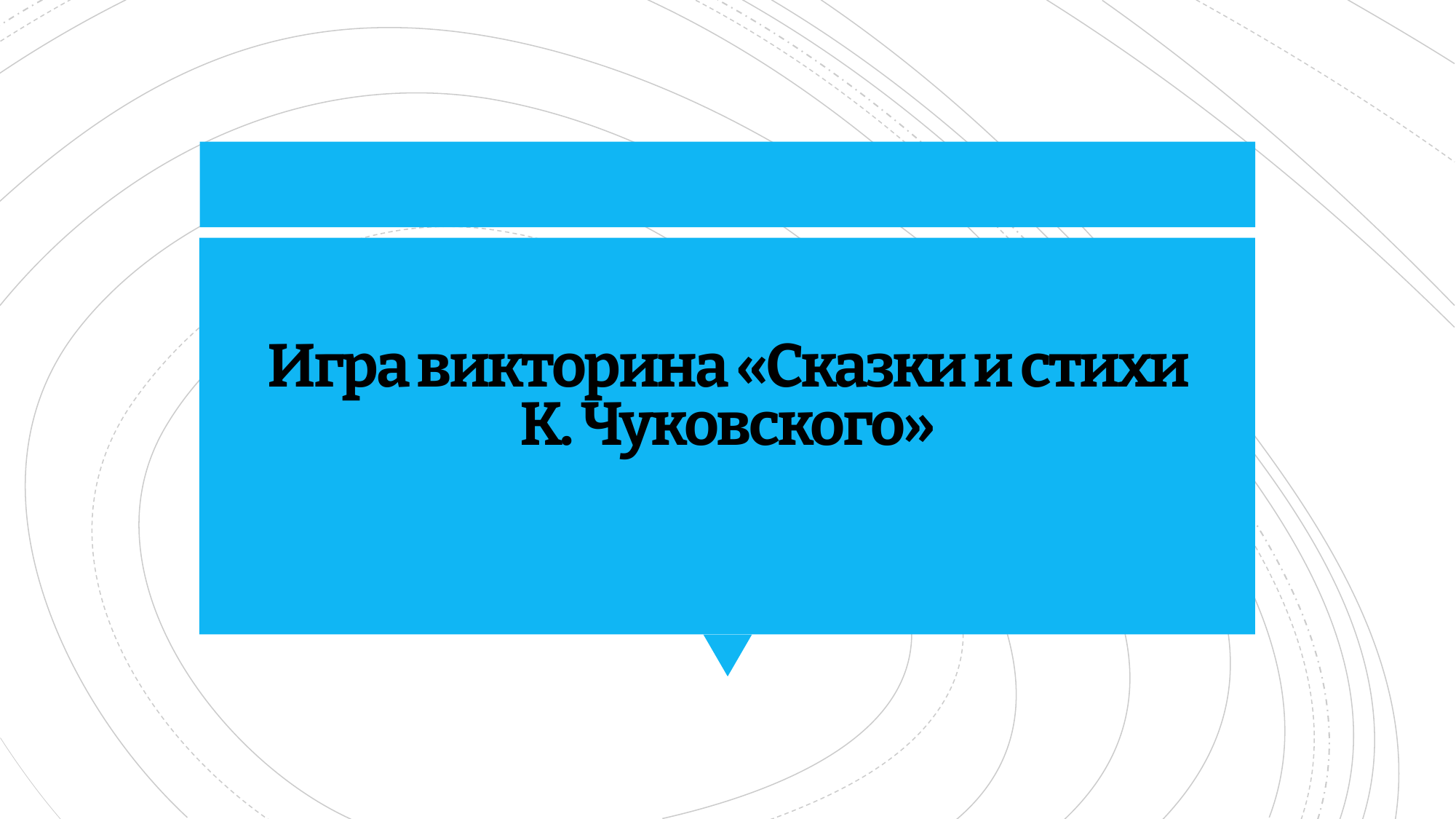

# Игра викторина «Сказки и стихи К. Чуковского»